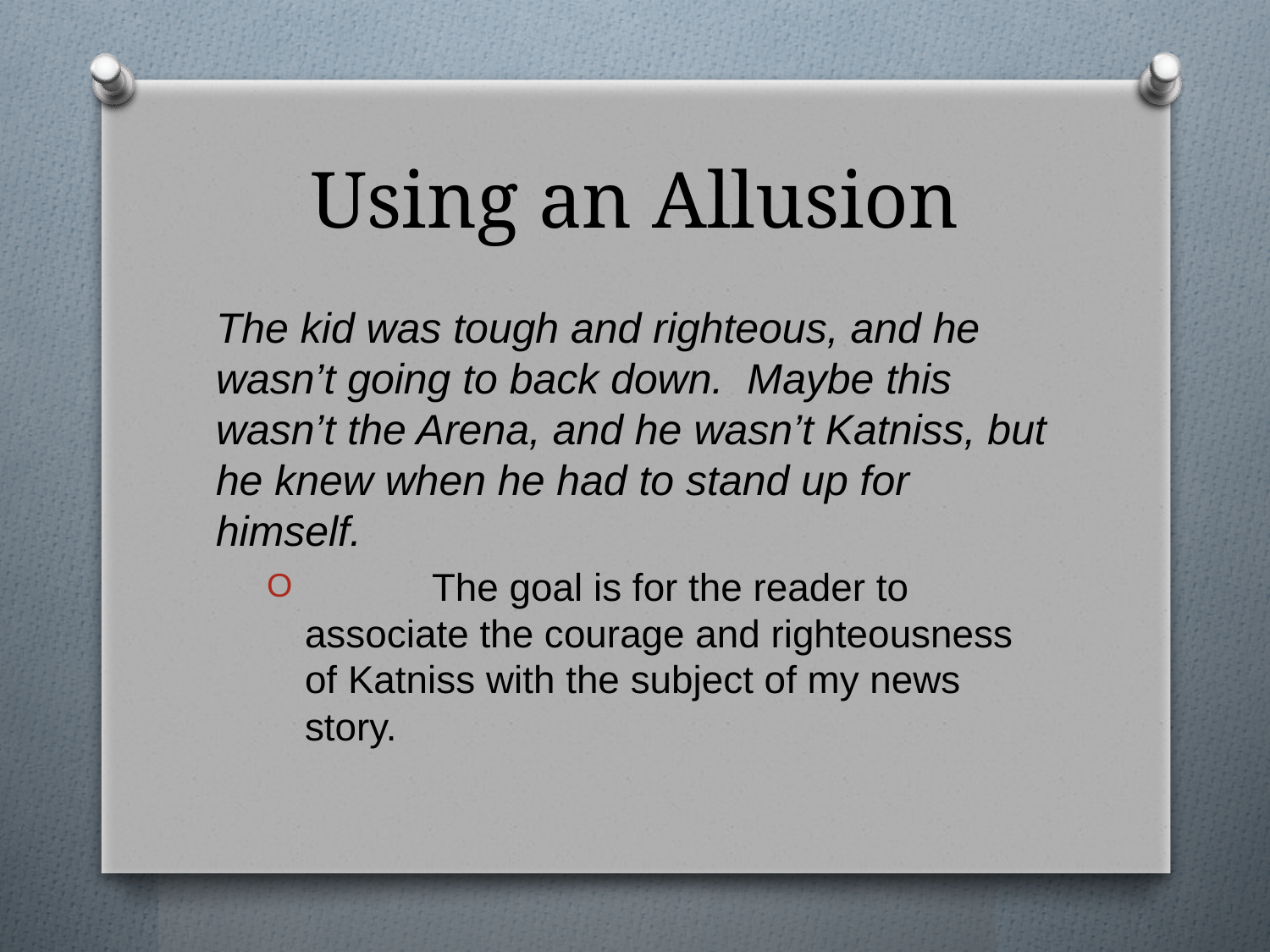

# Using an Allusion
The kid was tough and righteous, and he wasn’t going to back down.  Maybe this wasn’t the Arena, and he wasn’t Katniss, but he knew when he had to stand up for himself.
	The goal is for the reader to associate the courage and righteousness of Katniss with the subject of my news story.